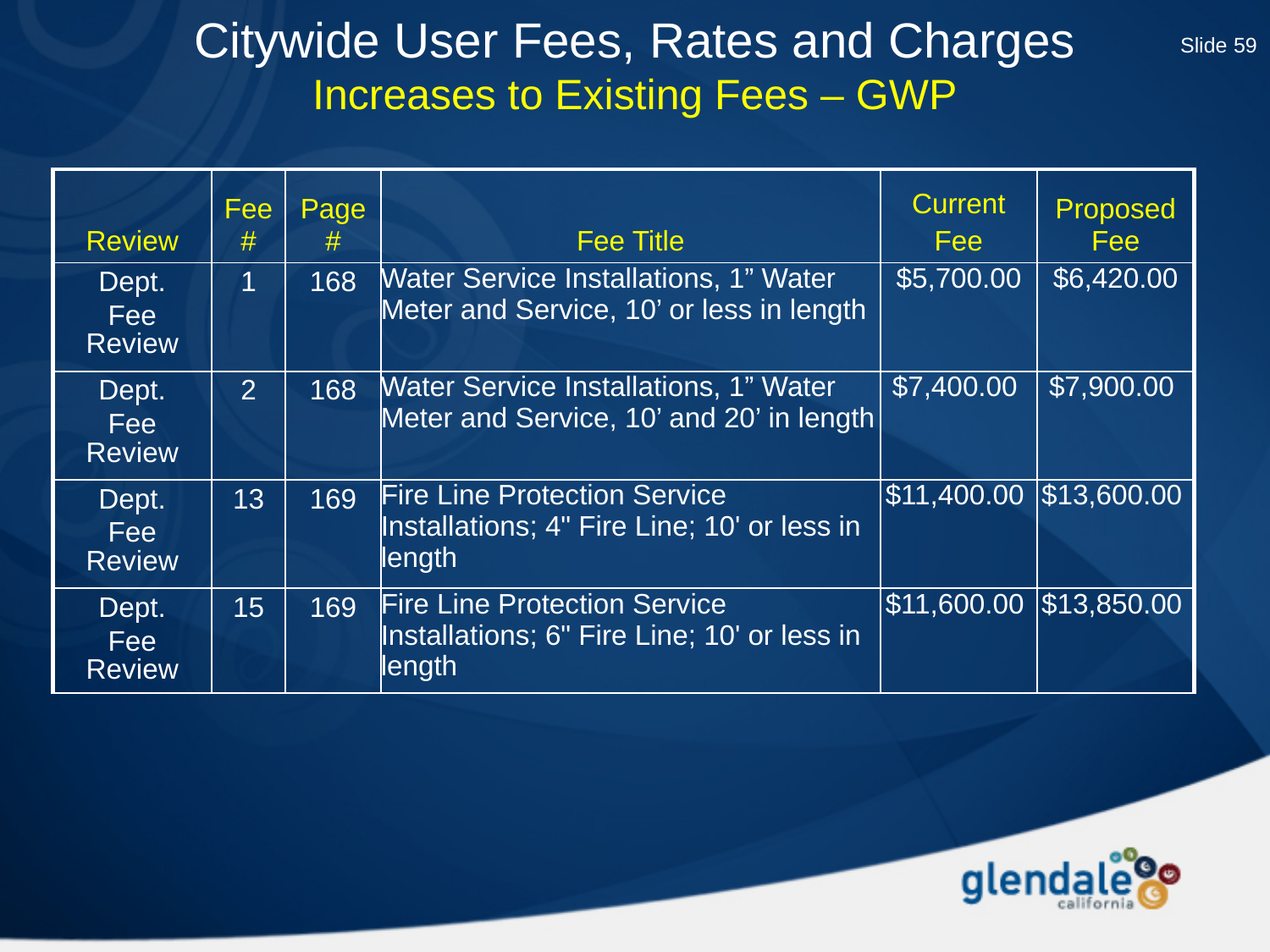

Citywide User Fees, Rates and Charges
Increases to Existing Fees – GWP
Slide 59
| Review | Fee # | Page # | Fee Title | Current Fee | Proposed Fee |
| --- | --- | --- | --- | --- | --- |
| Dept. Fee Review | 1 | 168 | Water Service Installations, 1” Water Meter and Service, 10’ or less in length | $5,700.00 | $6,420.00 |
| Dept. Fee Review | 2 | 168 | Water Service Installations, 1” Water Meter and Service, 10’ and 20’ in length | $7,400.00 | $7,900.00 |
| Dept. Fee Review | 13 | 169 | Fire Line Protection Service Installations; 4" Fire Line; 10' or less in length | $11,400.00 | $13,600.00 |
| Dept. Fee Review | 15 | 169 | Fire Line Protection Service Installations; 6" Fire Line; 10' or less in length | $11,600.00 | $13,850.00 |